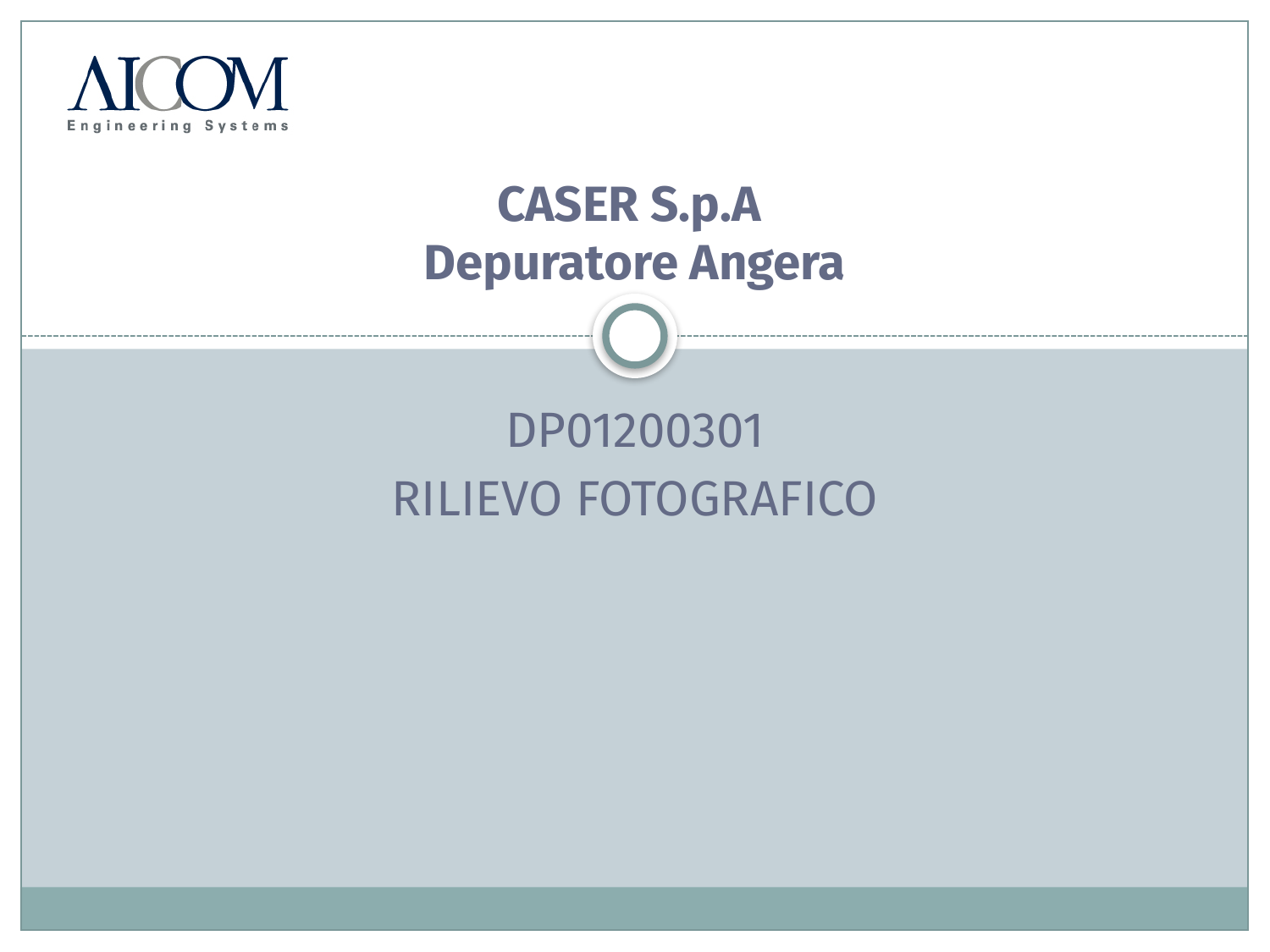

# CASER S.p.A Depuratore Angera
DP01200301
RILIEVO FOTOGRAFICO